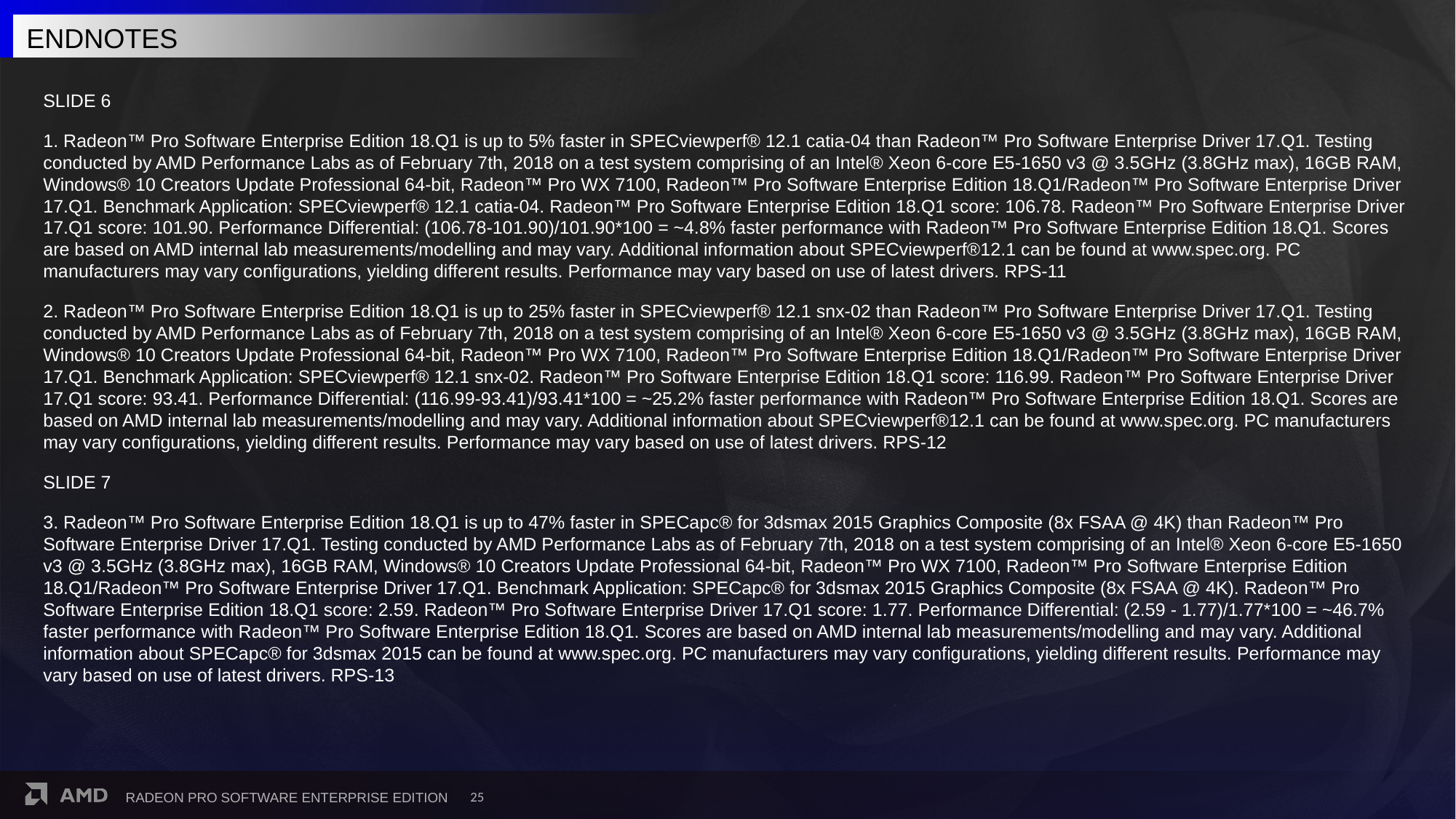

ENDNOTES
SLIDE 6
1. Radeon™ Pro Software Enterprise Edition 18.Q1 is up to 5% faster in SPECviewperf® 12.1 catia-04 than Radeon™ Pro Software Enterprise Driver 17.Q1. Testing conducted by AMD Performance Labs as of February 7th, 2018 on a test system comprising of an Intel® Xeon 6-core E5-1650 v3 @ 3.5GHz (3.8GHz max), 16GB RAM, Windows® 10 Creators Update Professional 64-bit, Radeon™ Pro WX 7100, Radeon™ Pro Software Enterprise Edition 18.Q1/Radeon™ Pro Software Enterprise Driver 17.Q1. Benchmark Application: SPECviewperf® 12.1 catia-04. Radeon™ Pro Software Enterprise Edition 18.Q1 score: 106.78. Radeon™ Pro Software Enterprise Driver 17.Q1 score: 101.90. Performance Differential: (106.78-101.90)/101.90*100 = ~4.8% faster performance with Radeon™ Pro Software Enterprise Edition 18.Q1. Scores are based on AMD internal lab measurements/modelling and may vary. Additional information about SPECviewperf®12.1 can be found at www.spec.org. PC manufacturers may vary configurations, yielding different results. Performance may vary based on use of latest drivers. RPS-11
2. Radeon™ Pro Software Enterprise Edition 18.Q1 is up to 25% faster in SPECviewperf® 12.1 snx-02 than Radeon™ Pro Software Enterprise Driver 17.Q1. Testing conducted by AMD Performance Labs as of February 7th, 2018 on a test system comprising of an Intel® Xeon 6-core E5-1650 v3 @ 3.5GHz (3.8GHz max), 16GB RAM, Windows® 10 Creators Update Professional 64-bit, Radeon™ Pro WX 7100, Radeon™ Pro Software Enterprise Edition 18.Q1/Radeon™ Pro Software Enterprise Driver 17.Q1. Benchmark Application: SPECviewperf® 12.1 snx-02. Radeon™ Pro Software Enterprise Edition 18.Q1 score: 116.99. Radeon™ Pro Software Enterprise Driver 17.Q1 score: 93.41. Performance Differential: (116.99-93.41)/93.41*100 = ~25.2% faster performance with Radeon™ Pro Software Enterprise Edition 18.Q1. Scores are based on AMD internal lab measurements/modelling and may vary. Additional information about SPECviewperf®12.1 can be found at www.spec.org. PC manufacturers may vary configurations, yielding different results. Performance may vary based on use of latest drivers. RPS-12
SLIDE 7
3. Radeon™ Pro Software Enterprise Edition 18.Q1 is up to 47% faster in SPECapc® for 3dsmax 2015 Graphics Composite (8x FSAA @ 4K) than Radeon™ Pro Software Enterprise Driver 17.Q1. Testing conducted by AMD Performance Labs as of February 7th, 2018 on a test system comprising of an Intel® Xeon 6-core E5-1650 v3 @ 3.5GHz (3.8GHz max), 16GB RAM, Windows® 10 Creators Update Professional 64-bit, Radeon™ Pro WX 7100, Radeon™ Pro Software Enterprise Edition 18.Q1/Radeon™ Pro Software Enterprise Driver 17.Q1. Benchmark Application: SPECapc® for 3dsmax 2015 Graphics Composite (8x FSAA @ 4K). Radeon™ Pro Software Enterprise Edition 18.Q1 score: 2.59. Radeon™ Pro Software Enterprise Driver 17.Q1 score: 1.77. Performance Differential: (2.59 - 1.77)/1.77*100 = ~46.7% faster performance with Radeon™ Pro Software Enterprise Edition 18.Q1. Scores are based on AMD internal lab measurements/modelling and may vary. Additional information about SPECapc® for 3dsmax 2015 can be found at www.spec.org. PC manufacturers may vary configurations, yielding different results. Performance may vary based on use of latest drivers. RPS-13